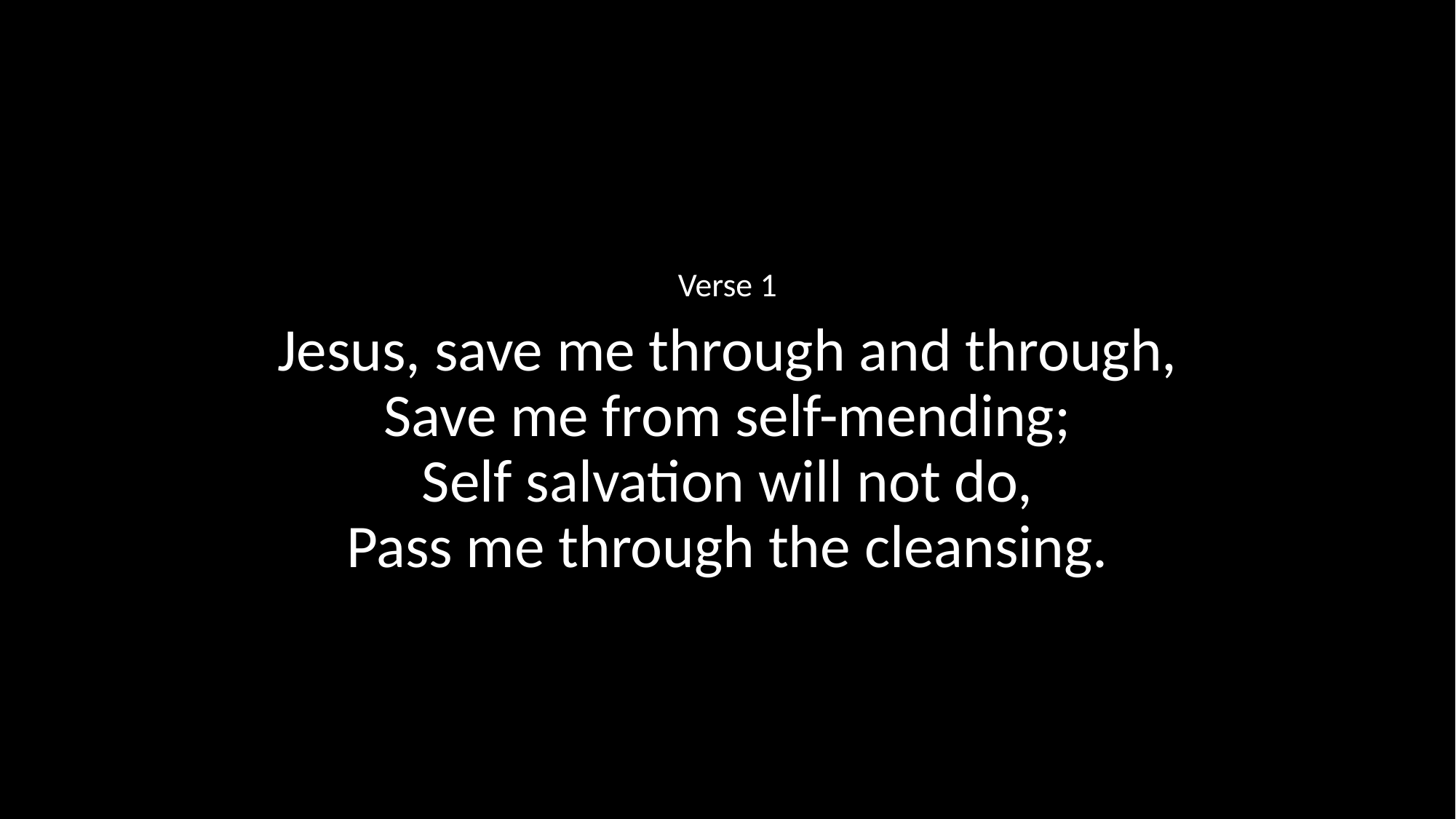

Verse 1
Jesus, save me through and through,
Save me from self-mending;
Self salvation will not do,
Pass me through the cleansing.